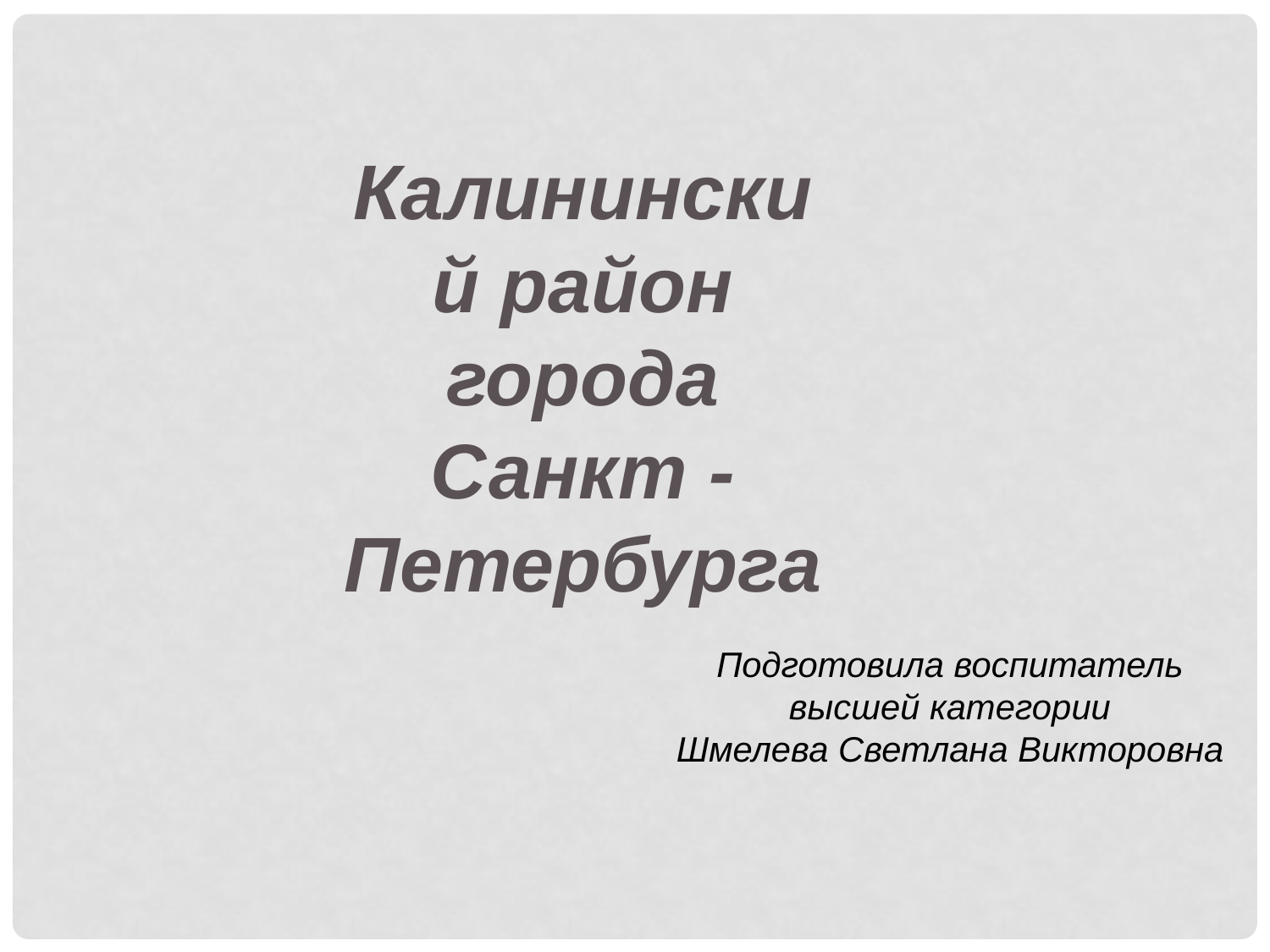

Калининский район города Санкт - Петербурга
Подготовила воспитатель
 высшей категории
Шмелева Светлана Викторовна